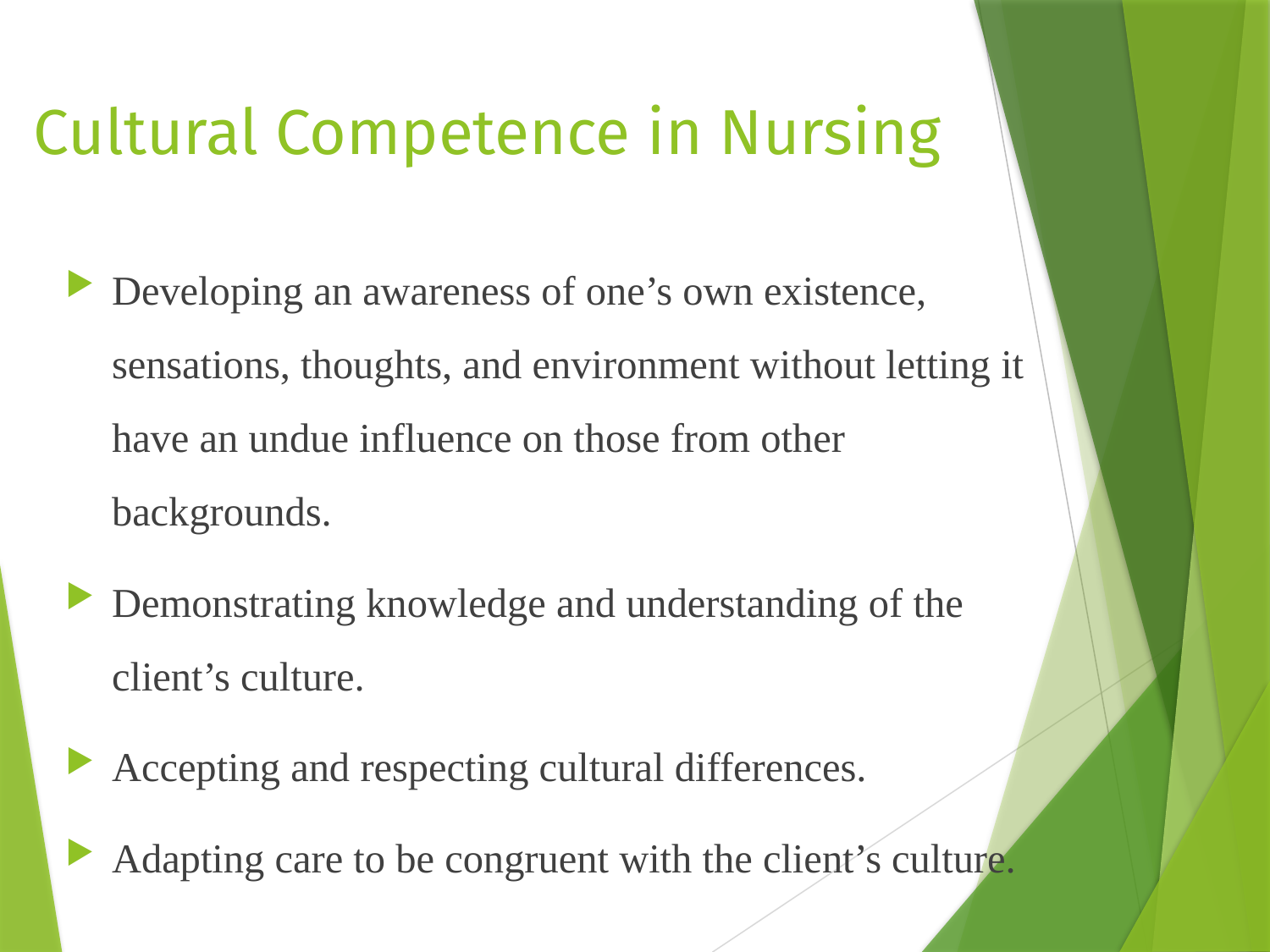

# Cultural Competence in Nursing
Developing an awareness of one’s own existence, sensations, thoughts, and environment without letting it have an undue influence on those from other backgrounds.
Demonstrating knowledge and understanding of the client’s culture.
Accepting and respecting cultural differences.
Adapting care to be congruent with the client’s culture.